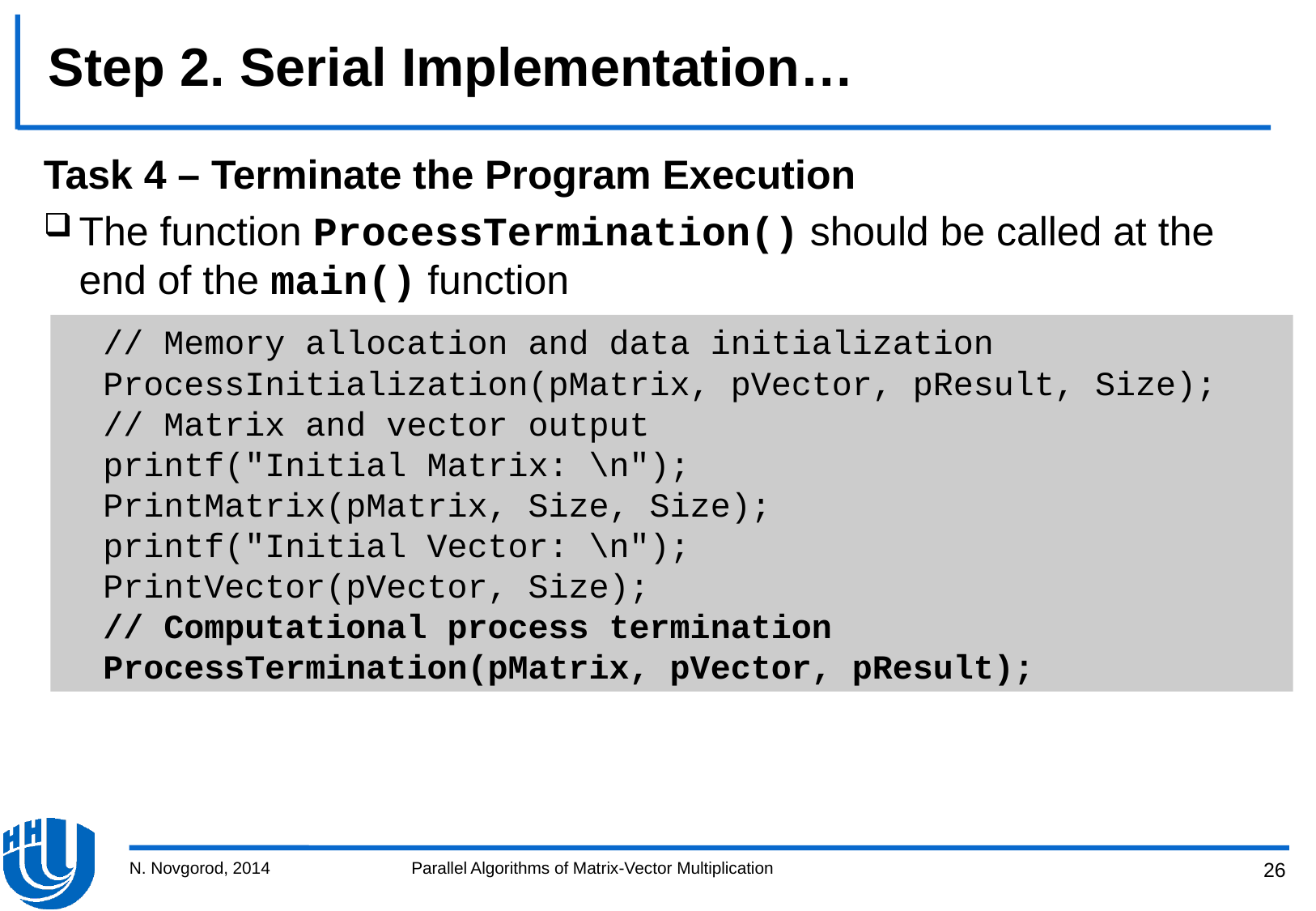

# Step 2. Serial Implementation…
Task 4 – Terminate the Program Execution
The function ProcessTermination() should be called at the end of the main() function
  // Memory allocation and data initialization
  ProcessInitialization(pMatrix, pVector, pResult, Size);
  // Matrix and vector output
  printf("Initial Matrix: \n");
  PrintMatrix(pMatrix, Size, Size);
  printf("Initial Vector: \n");
  PrintVector(pVector, Size);
  // Computational process termination
  ProcessTermination(pMatrix, pVector, pResult);
N. Novgorod, 2014
Parallel Algorithms of Matrix-Vector Multiplication
26